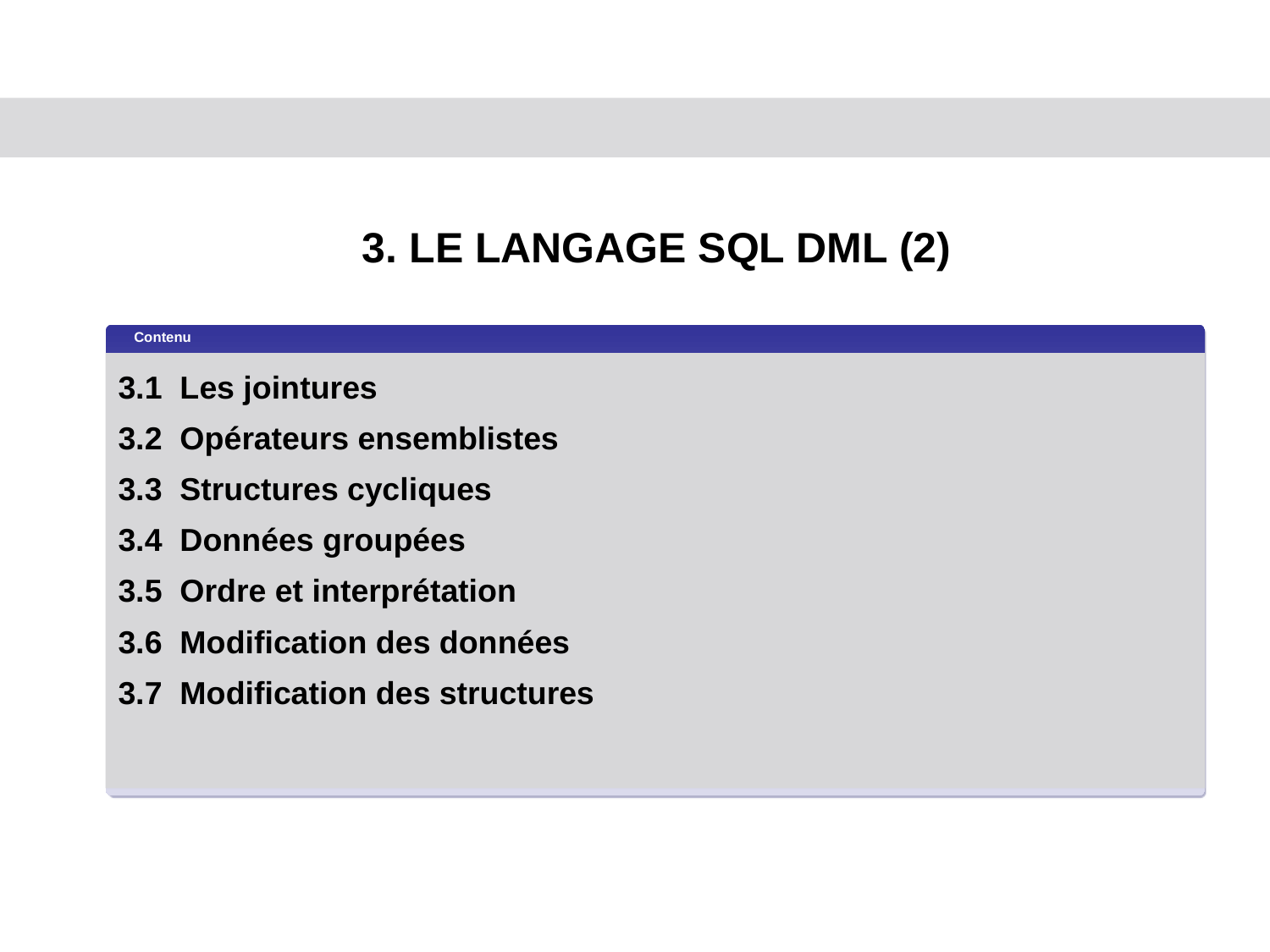

3.1 Jointures	3.5 Ordre et interprétation
3.2 Opérateurs ensemblistes	3.6 Modification des données
3.3 Structures cycliques	3.7 Modification des structures
3.4 Données groupées

3. LE LANGAGE SQL DML (2)

Contenu
3.1  Les jointures
3.2  Opérateurs ensemblistes
3.3  Structures cycliques
3.4  Données groupées
3.5  Ordre et interprétation
3.6  Modification des données
3.7  Modification des structures